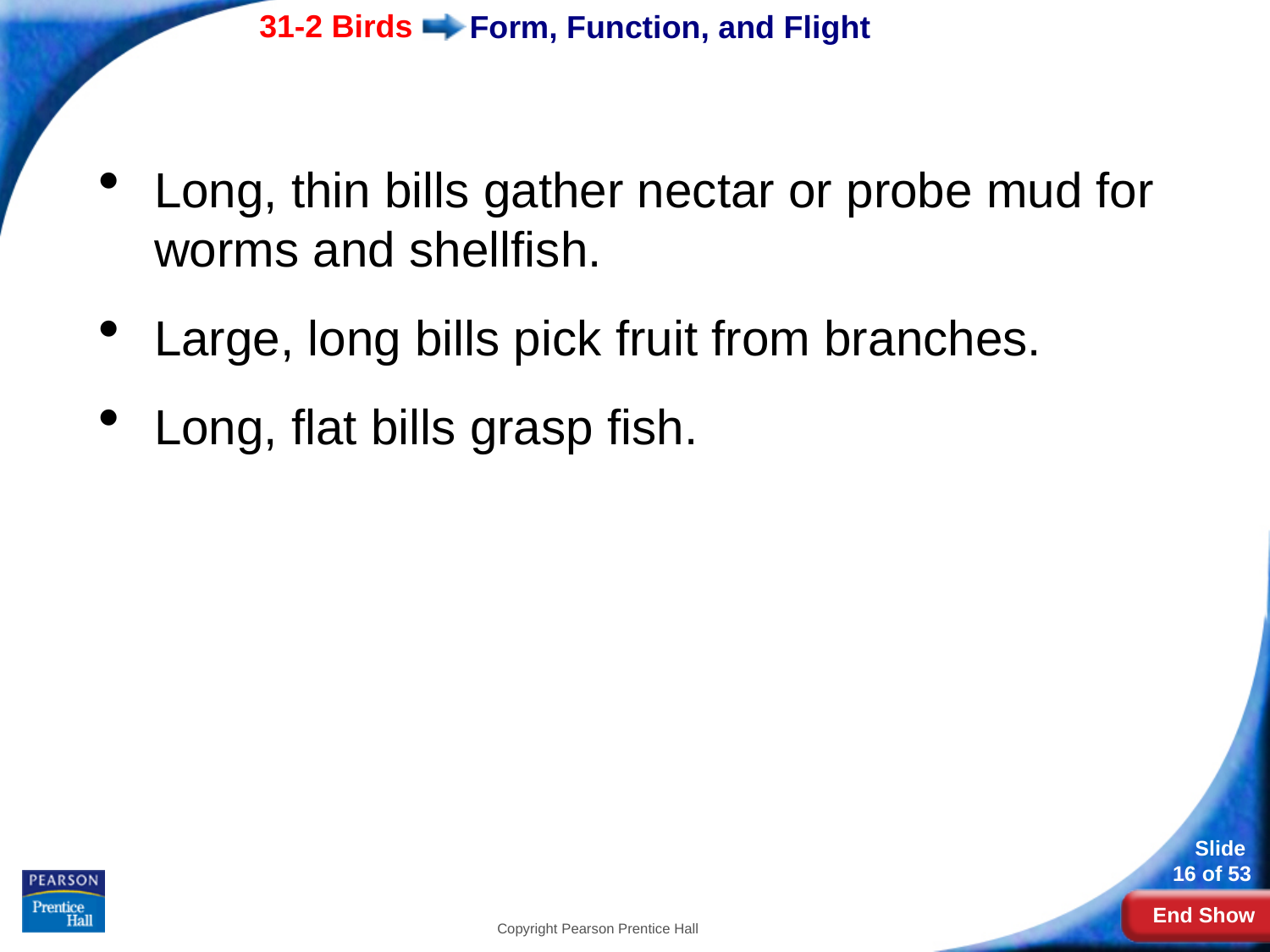

# Form, Function, and Flight
Long, thin bills gather nectar or probe mud for worms and shellfish.
Large, long bills pick fruit from branches.
Long, flat bills grasp fish.
Copyright Pearson Prentice Hall